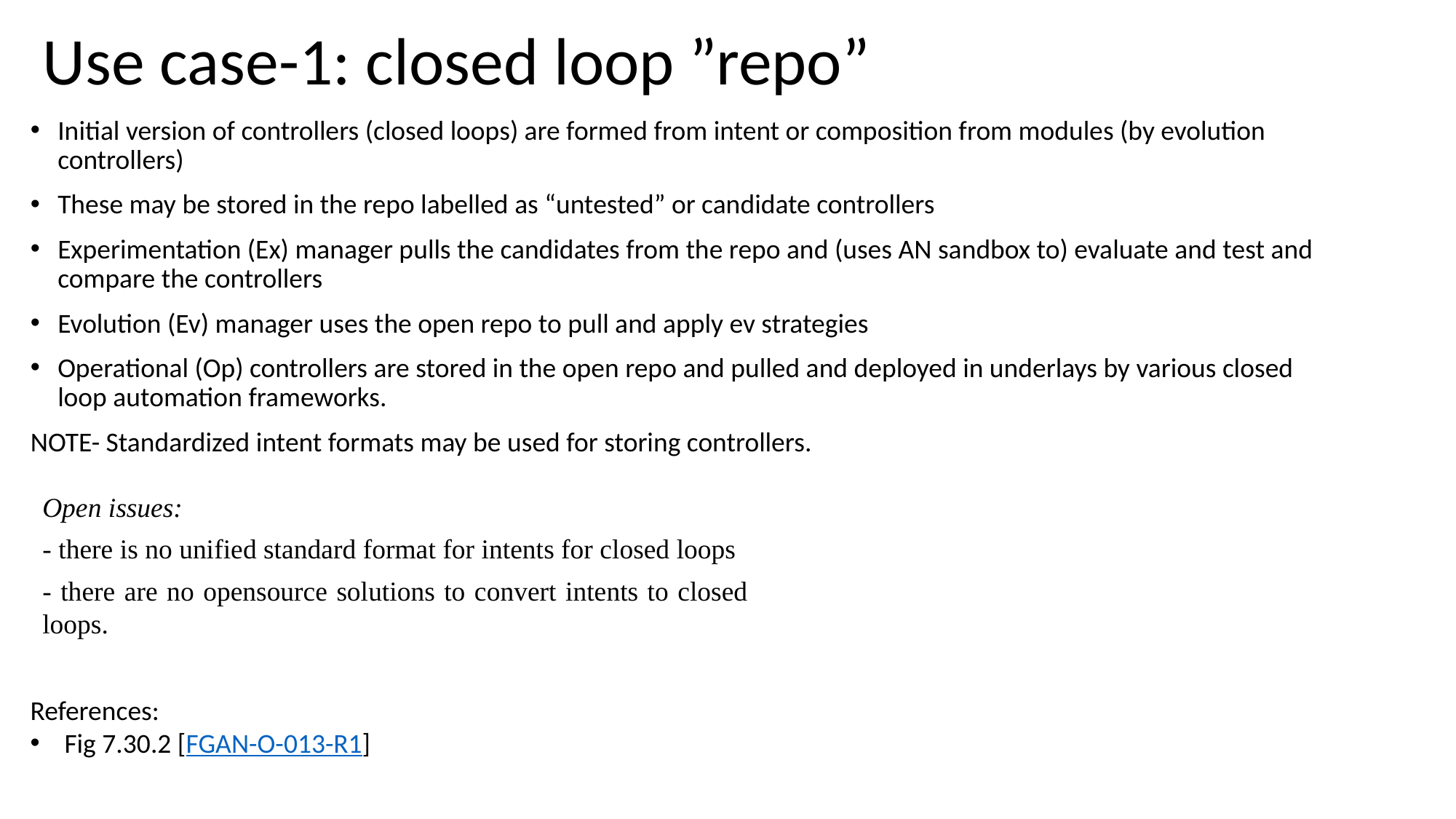

# Use case-1: closed loop ”repo”
Initial version of controllers (closed loops) are formed from intent or composition from modules (by evolution controllers)
These may be stored in the repo labelled as “untested” or candidate controllers
Experimentation (Ex) manager pulls the candidates from the repo and (uses AN sandbox to) evaluate and test and compare the controllers
Evolution (Ev) manager uses the open repo to pull and apply ev strategies
Operational (Op) controllers are stored in the open repo and pulled and deployed in underlays by various closed loop automation frameworks.
NOTE- Standardized intent formats may be used for storing controllers.
Open issues:
- there is no unified standard format for intents for closed loops
- there are no opensource solutions to convert intents to closed loops.
References:
Fig 7.30.2 [FGAN-O-013-R1]